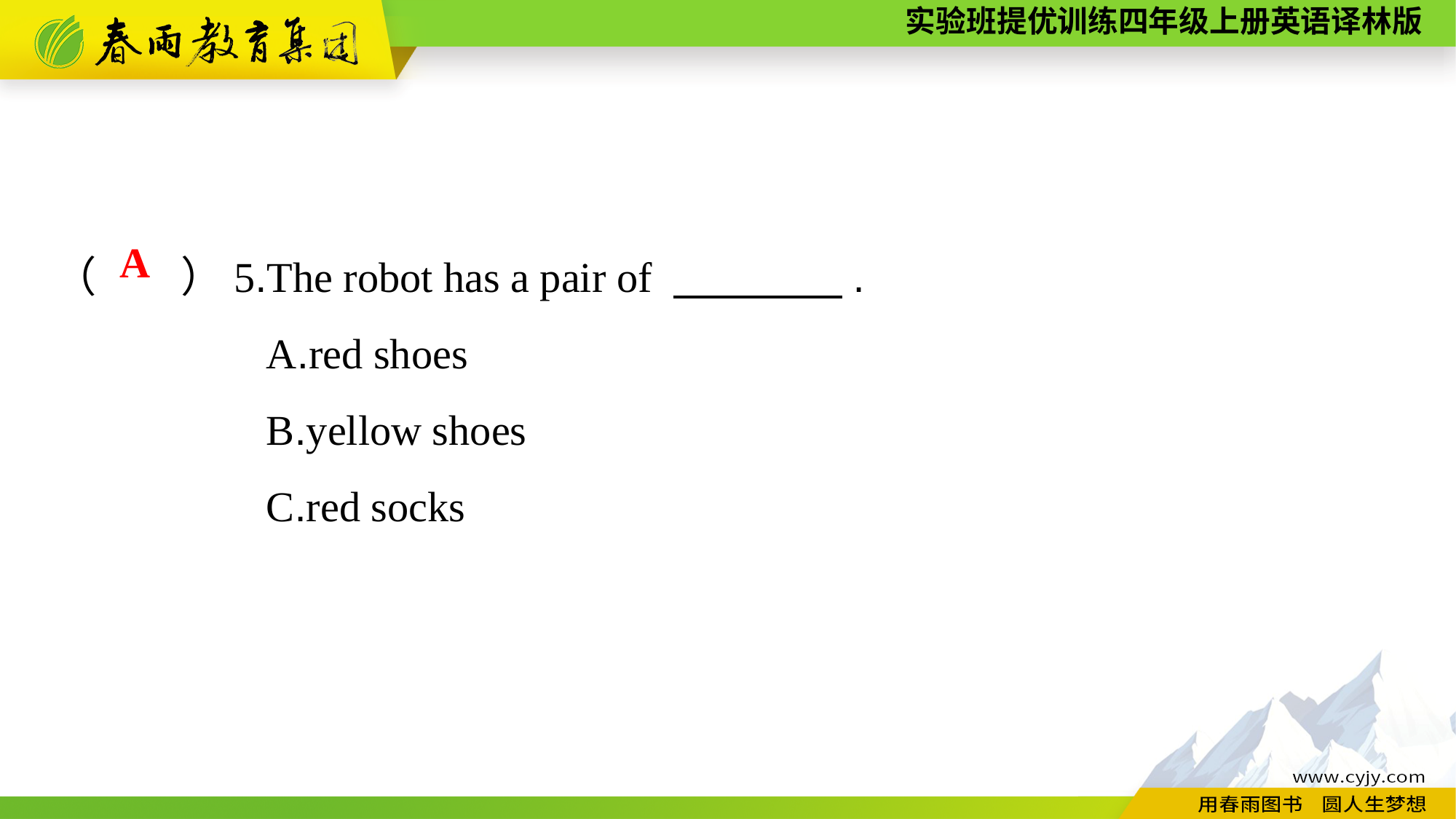

（　　）5.The robot has a pair of 　　　　.
A.red shoes
B.yellow shoes
C.red socks
A